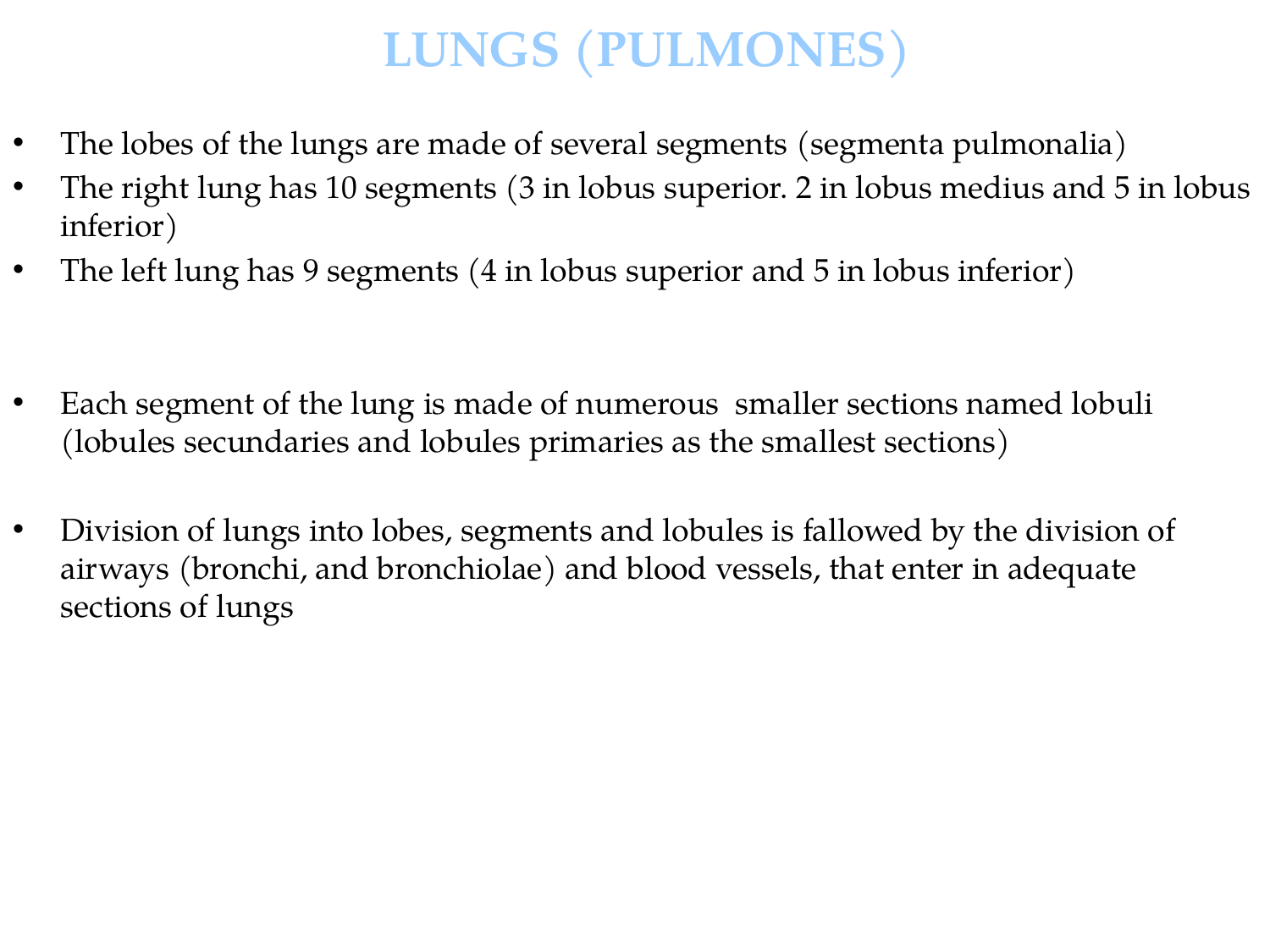

LUNGS (PULMONES)
The lobes of the lungs are made of several segments (segmenta pulmonalia)
The right lung has 10 segments (3 in lobus superior. 2 in lobus medius and 5 in lobus inferior)
The left lung has 9 segments (4 in lobus superior and 5 in lobus inferior)

Each segment of the lung is made of numerous  smaller sections named lobuli (lobules secundaries and lobules primaries as the smallest sections)

Division of lungs into lobes, segments and lobules is fallowed by the division of airways (bronchi, and bronchiolae) and blood vessels, that enter in adequate sections of lungs